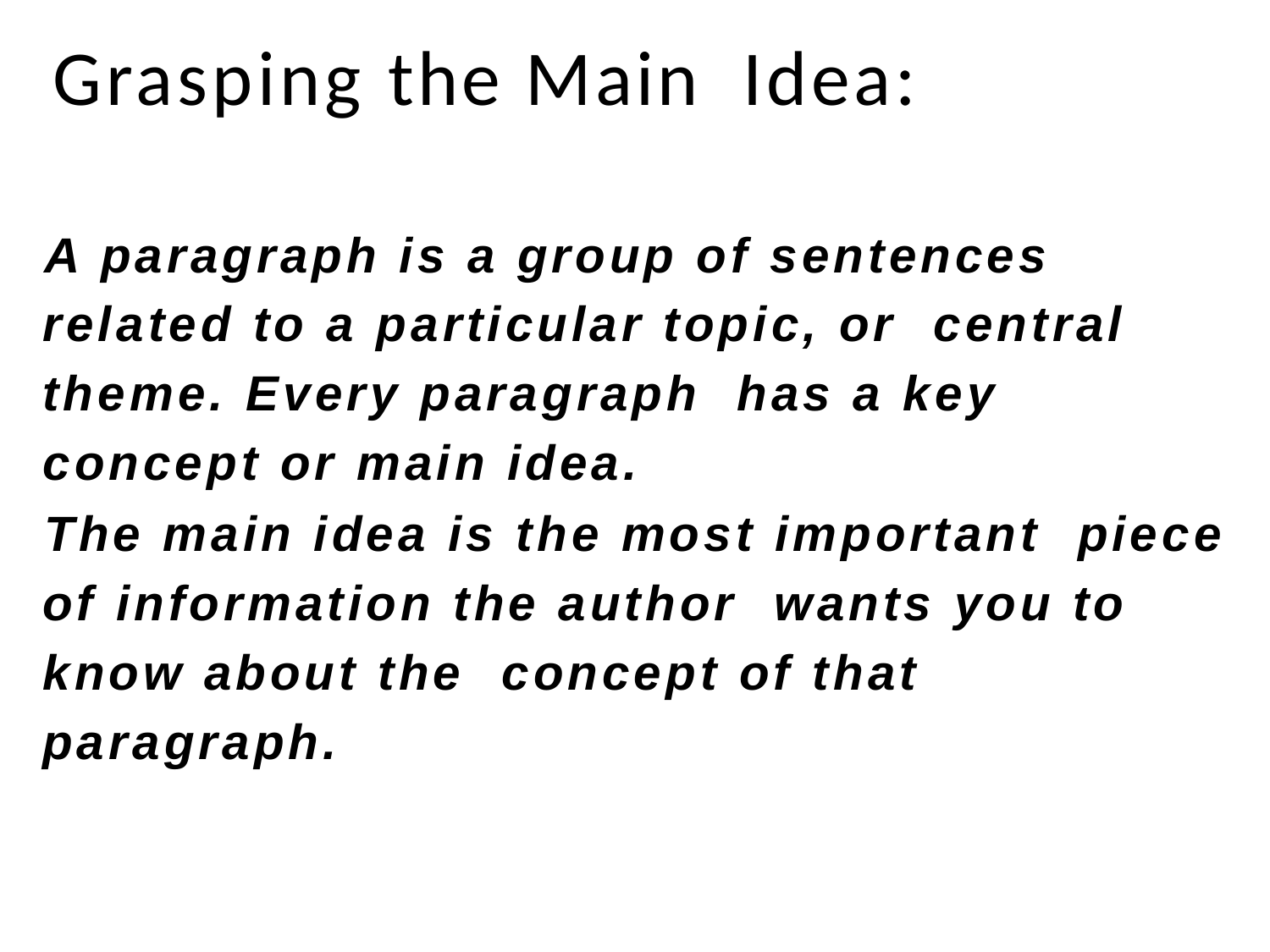

# Grasping the Main Idea:
A paragraph is a group of sentences  related to a particular topic, or  central theme. Every paragraph  has a key concept or main idea.
The main idea is the most important  piece of information the author  wants you to know about the  concept of that paragraph.